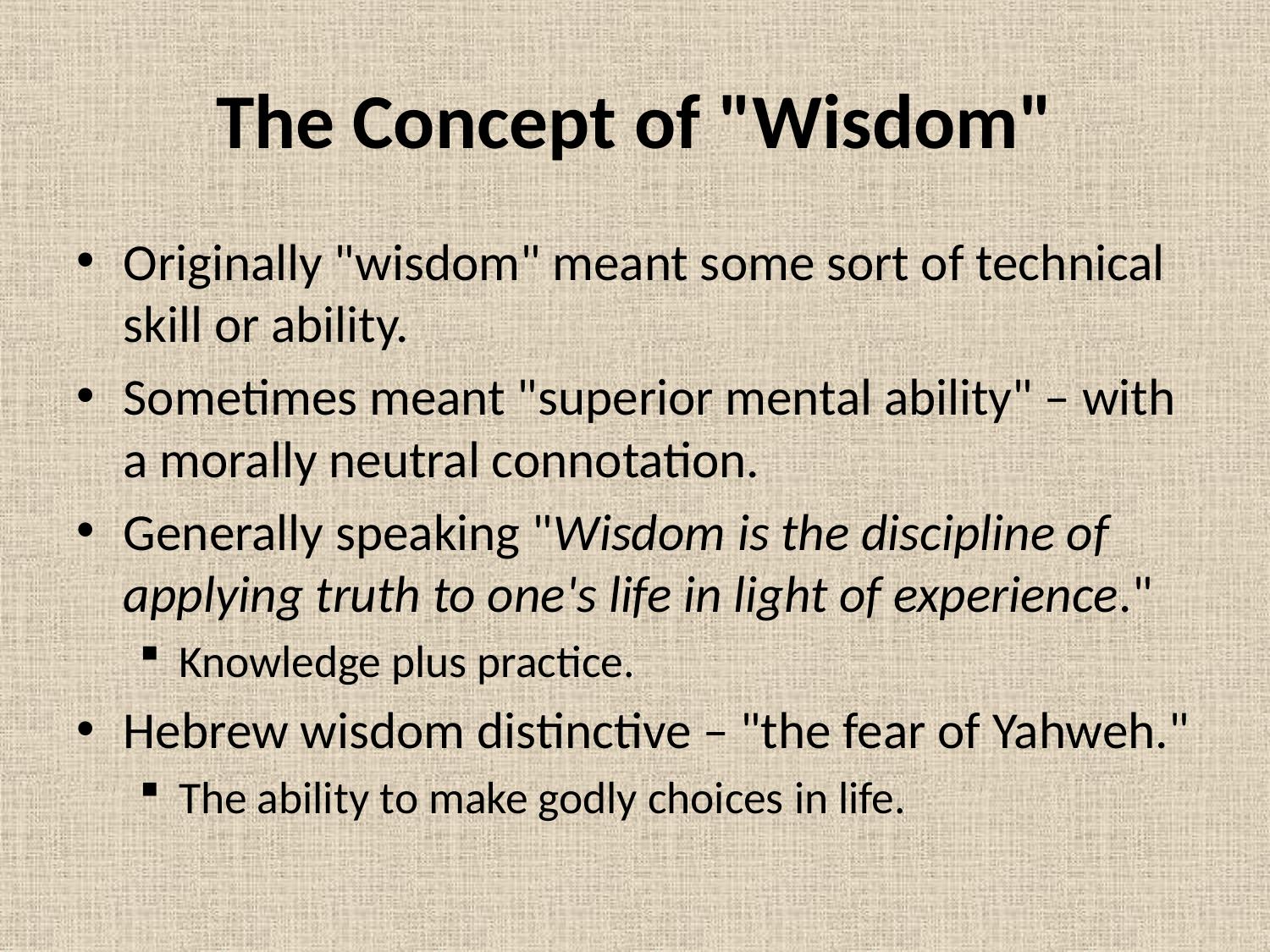

# The Concept of "Wisdom"
Originally "wisdom" meant some sort of technical skill or ability.
Sometimes meant "superior mental ability" – with a morally neutral connotation.
Generally speaking "Wisdom is the discipline of applying truth to one's life in light of experience."
Knowledge plus practice.
Hebrew wisdom distinctive – "the fear of Yahweh."
The ability to make godly choices in life.